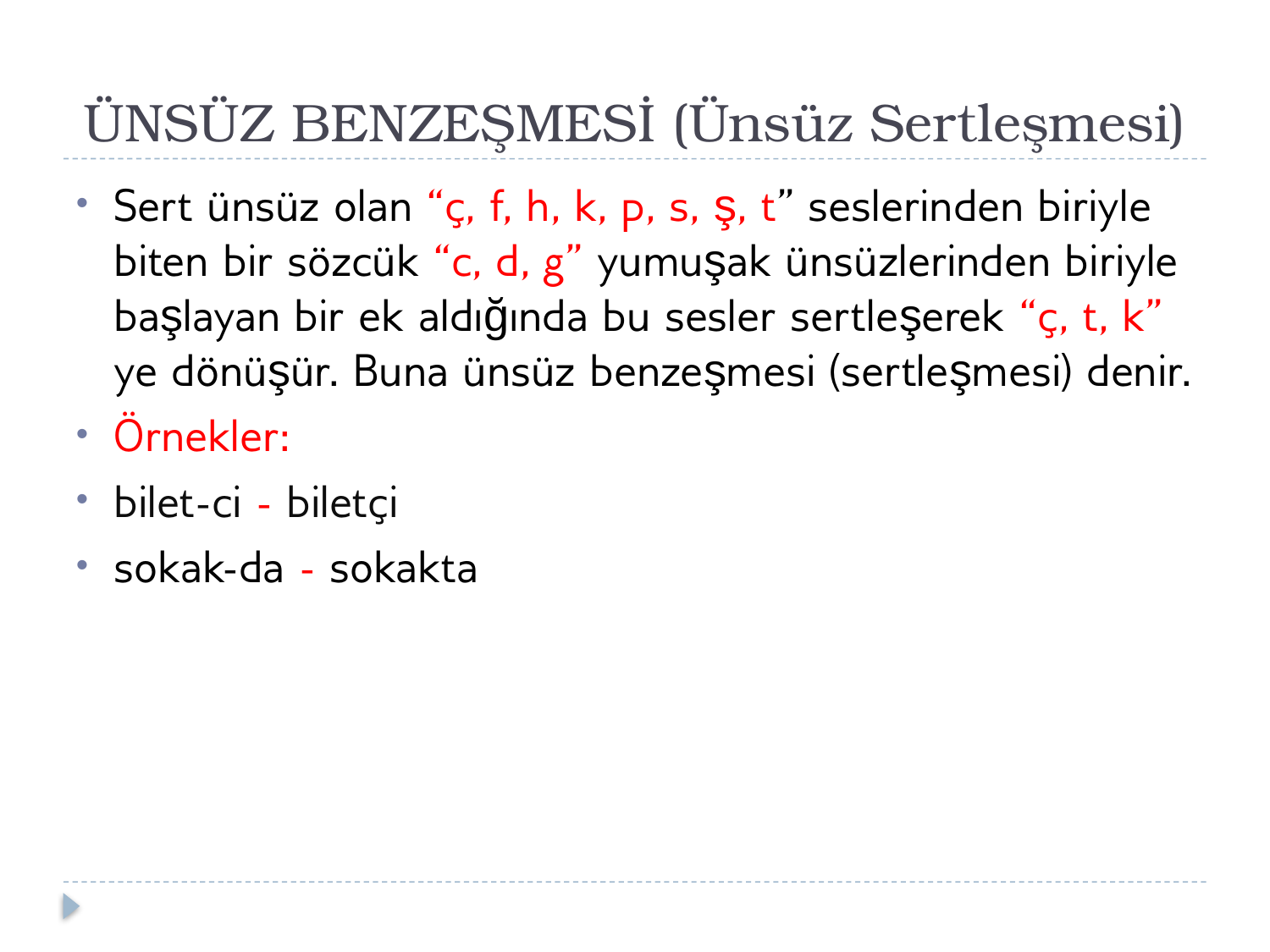

# ÜNSÜZ BENZEŞMESİ (Ünsüz Sertleşmesi)
Sert ünsüz olan “ç, f, h, k, p, s, ş, t” seslerinden biriyle biten bir sözcük “c, d, g” yumuşak ünsüzlerinden biriyle başlayan bir ek aldığında bu sesler sertleşerek “ç, t, k” ye dönüşür. Buna ünsüz benzeşmesi (sertleşmesi) denir.
Örnekler:
bilet-ci - biletçi
sokak-da - sokakta